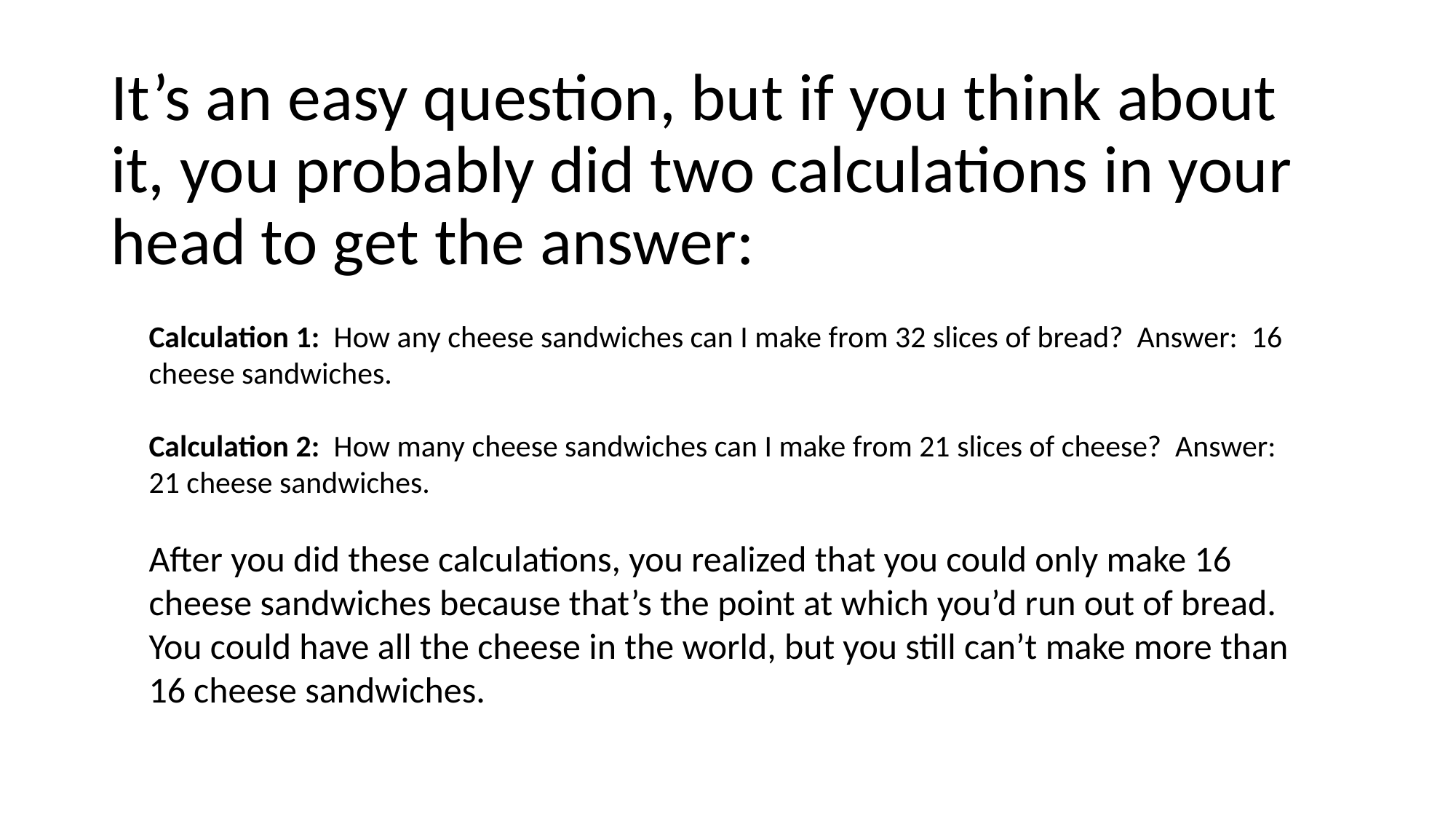

# It’s an easy question, but if you think about it, you probably did two calculations in your head to get the answer:
Calculation 1:  How any cheese sandwiches can I make from 32 slices of bread?  Answer:  16 cheese sandwiches.

Calculation 2:  How many cheese sandwiches can I make from 21 slices of cheese?  Answer:  21 cheese sandwiches.

After you did these calculations, you realized that you could only make 16 cheese sandwiches because that’s the point at which you’d run out of bread.  You could have all the cheese in the world, but you still can’t make more than 16 cheese sandwiches.